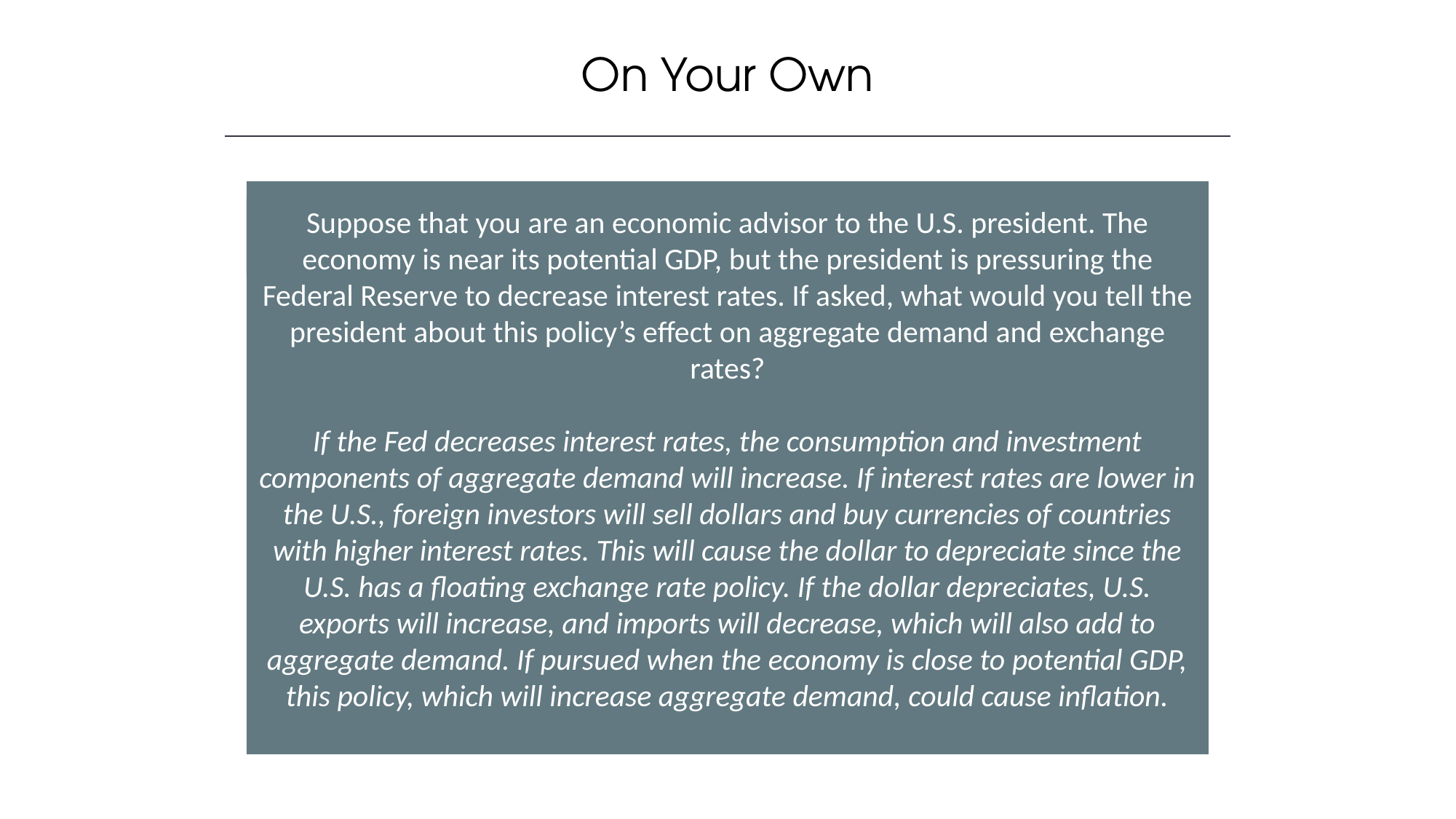

On Your Own
HAWKES LEARNING

Suppose that you are an economic advisor to the U.S. president. The economy is near its potential GDP, but the president is pressuring the Federal Reserve to decrease interest rates. If asked, what would you tell the president about this policy’s effect on aggregate demand and exchange rates?

If the Fed decreases interest rates, the consumption and investment components of aggregate demand will increase. If interest rates are lower in the U.S., foreign investors will sell dollars and buy currencies of countries with higher interest rates. This will cause the dollar to depreciate since the U.S. has a floating exchange rate policy. If the dollar depreciates, U.S. exports will increase, and imports will decrease, which will also add to aggregate demand. If pursued when the economy is close to potential GDP, this policy, which will increase aggregate demand, could cause inflation.